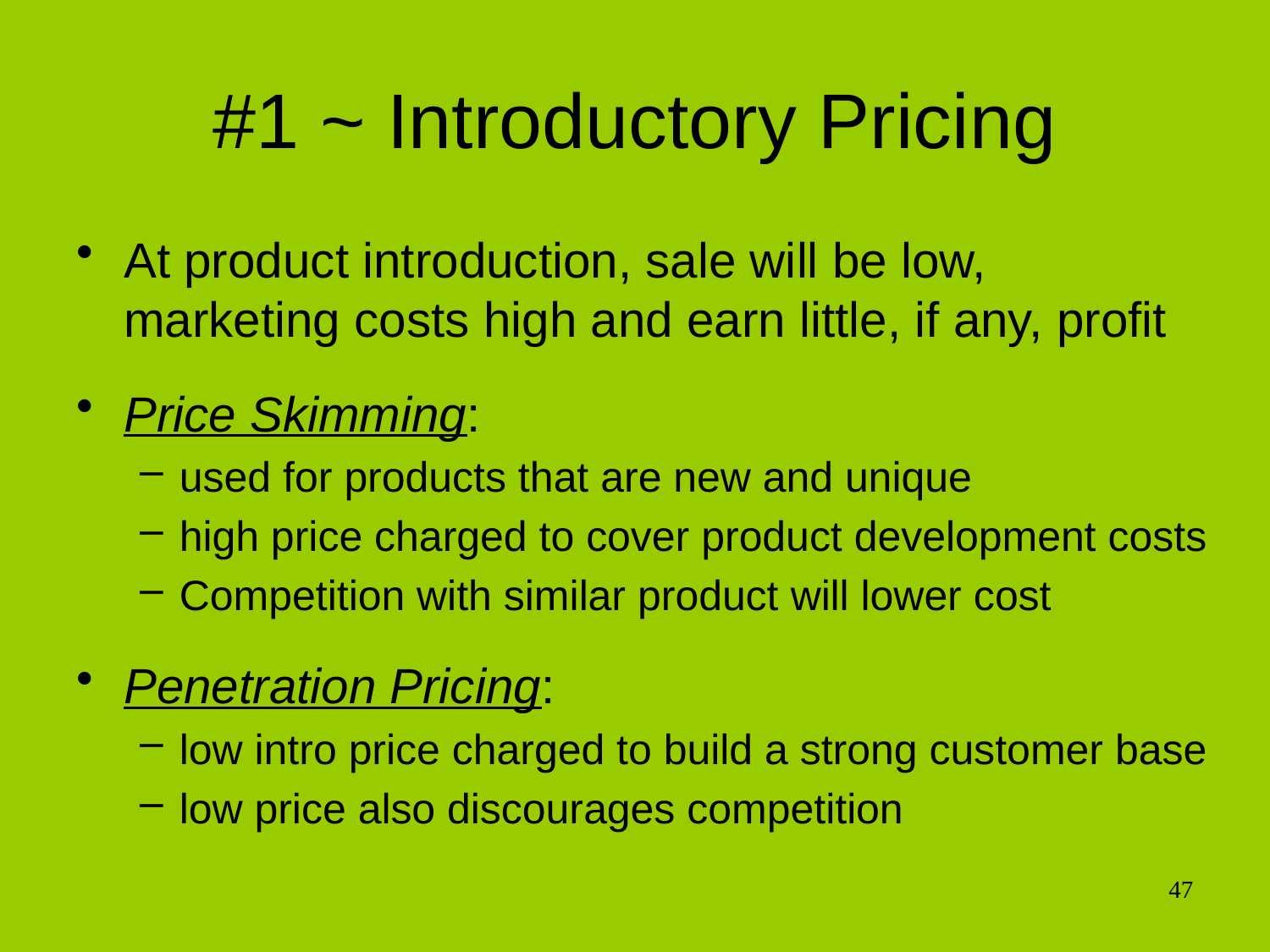

# #1 ~ Introductory Pricing
At product introduction, sale will be low, marketing costs high and earn little, if any, profit
Price Skimming:
used for products that are new and unique
high price charged to cover product development costs
Competition with similar product will lower cost
Penetration Pricing:
low intro price charged to build a strong customer base
low price also discourages competition
47